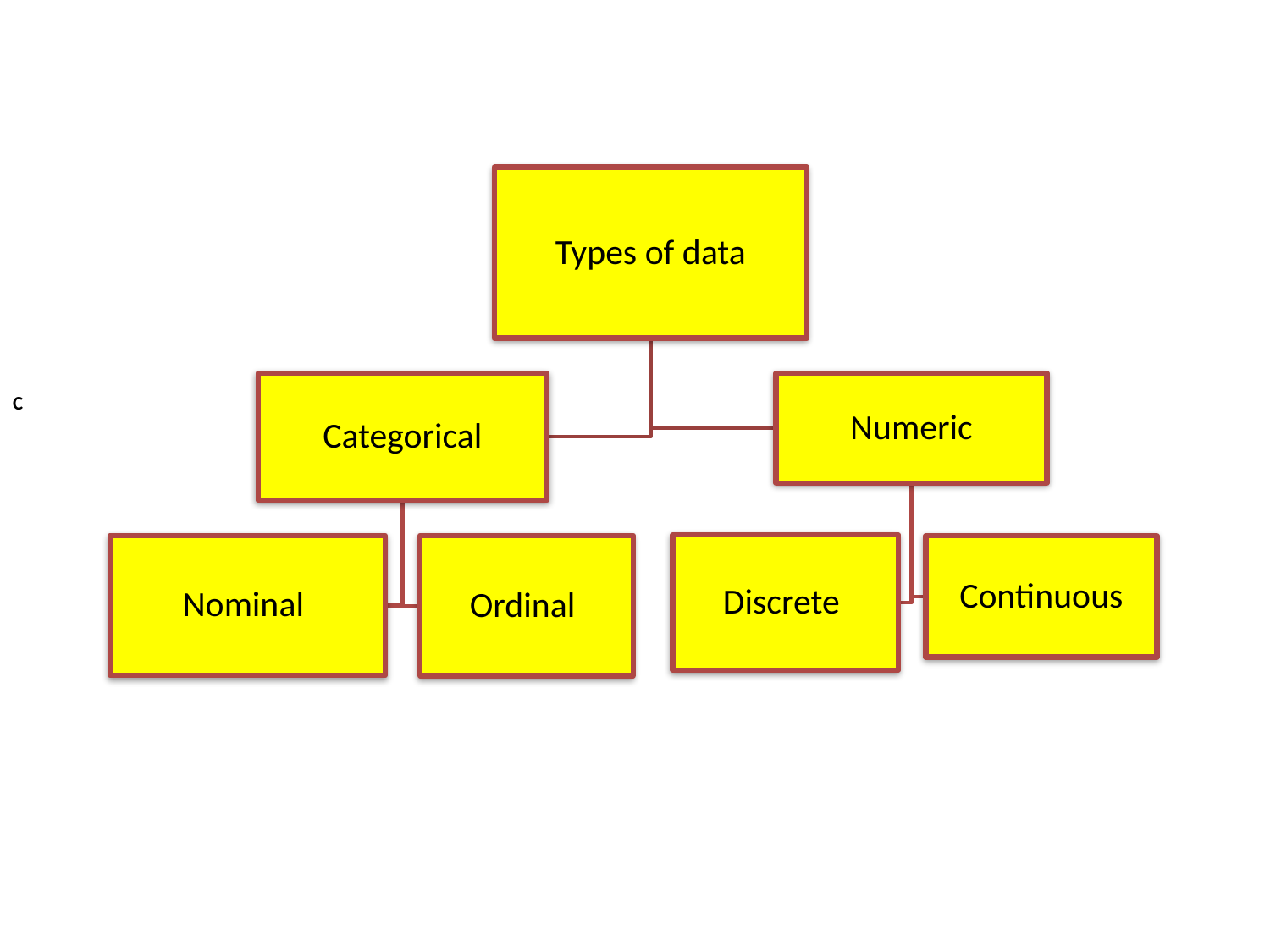

Types of data
Categorical
Nominal
Ordinal
Numeric
Discrete
Continuous

C